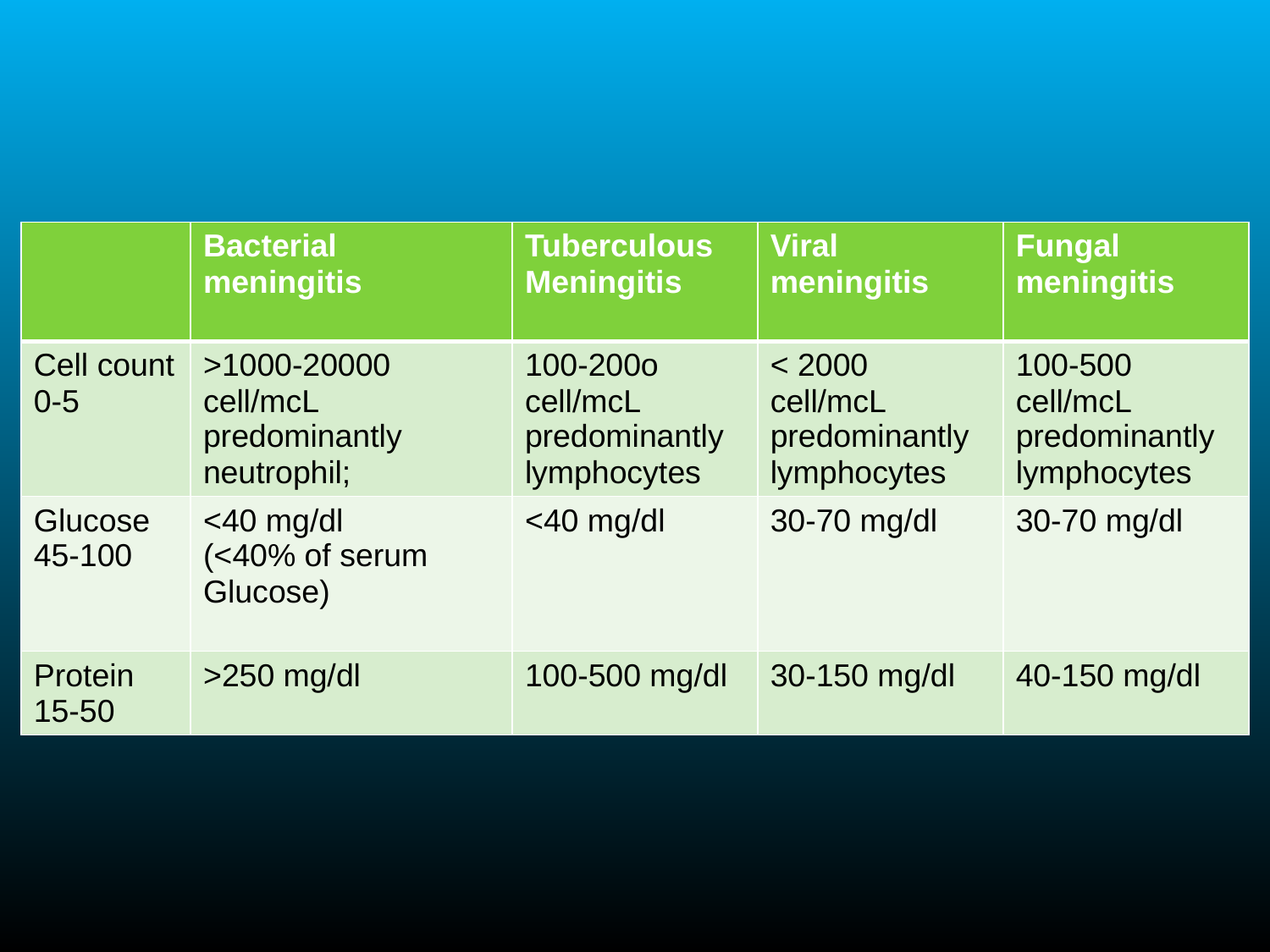

#
|  | Bacterial meningitis | Tuberculous Meningitis | Viral meningitis | Fungal meningitis |
| --- | --- | --- | --- | --- |
| Cell count 0-5 | >1000-20000 cell/mcL predominantly neutrophil; | 100-200o cell/mcL predominantly lymphocytes | < 2000 cell/mcL predominantly lymphocytes | 100-500 cell/mcL predominantly lymphocytes |
| Glucose 45-100 | <40 mg/dl (<40% of serum Glucose) | <40 mg/dl | 30-70 mg/dl | 30-70 mg/dl |
| Protein 15-50 | >250 mg/dl | 100-500 mg/dl | 30-150 mg/dl | 40-150 mg/dl |